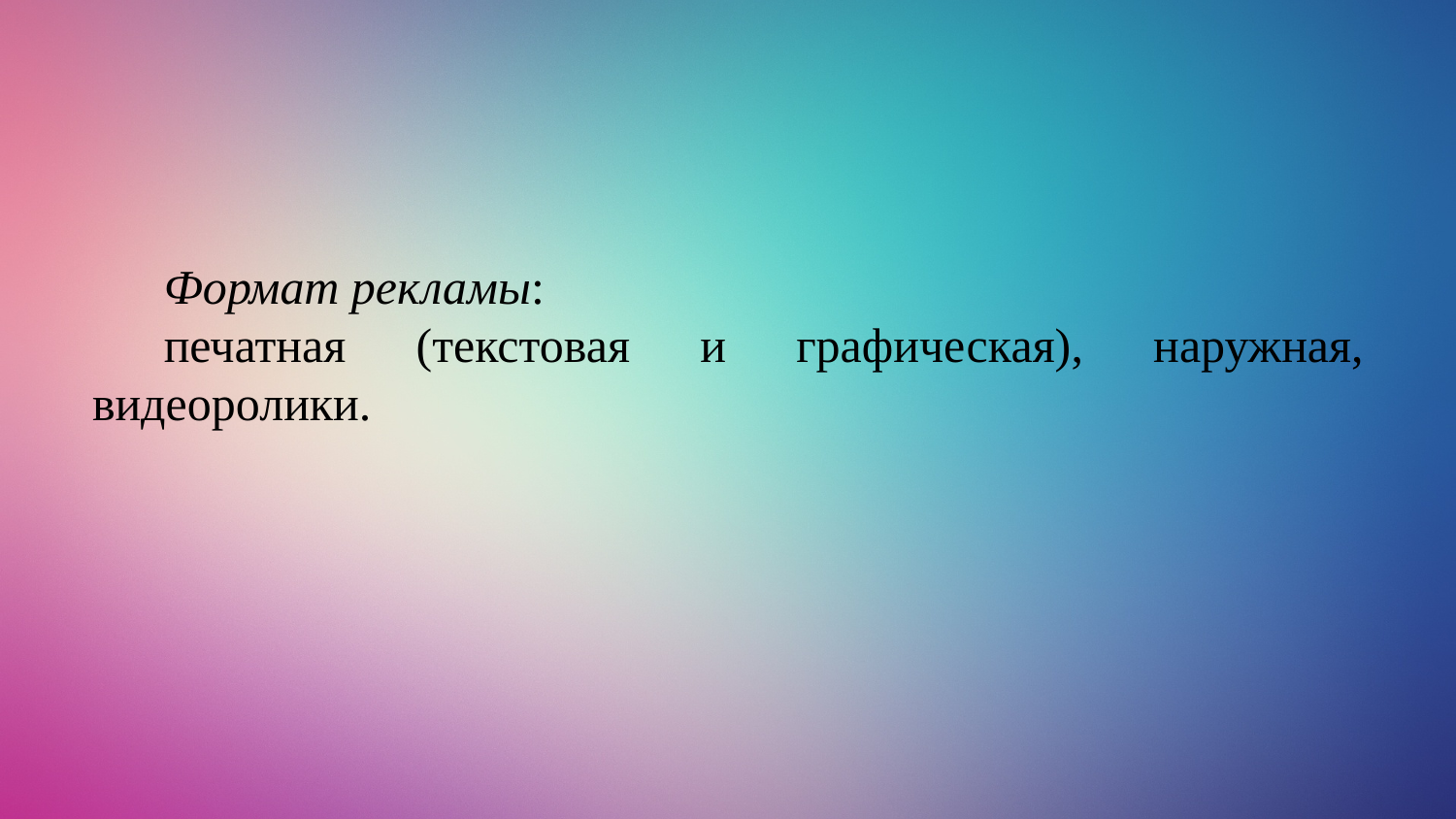

Формат рекламы:
печатная (текстовая и графическая), наружная, видеоролики.